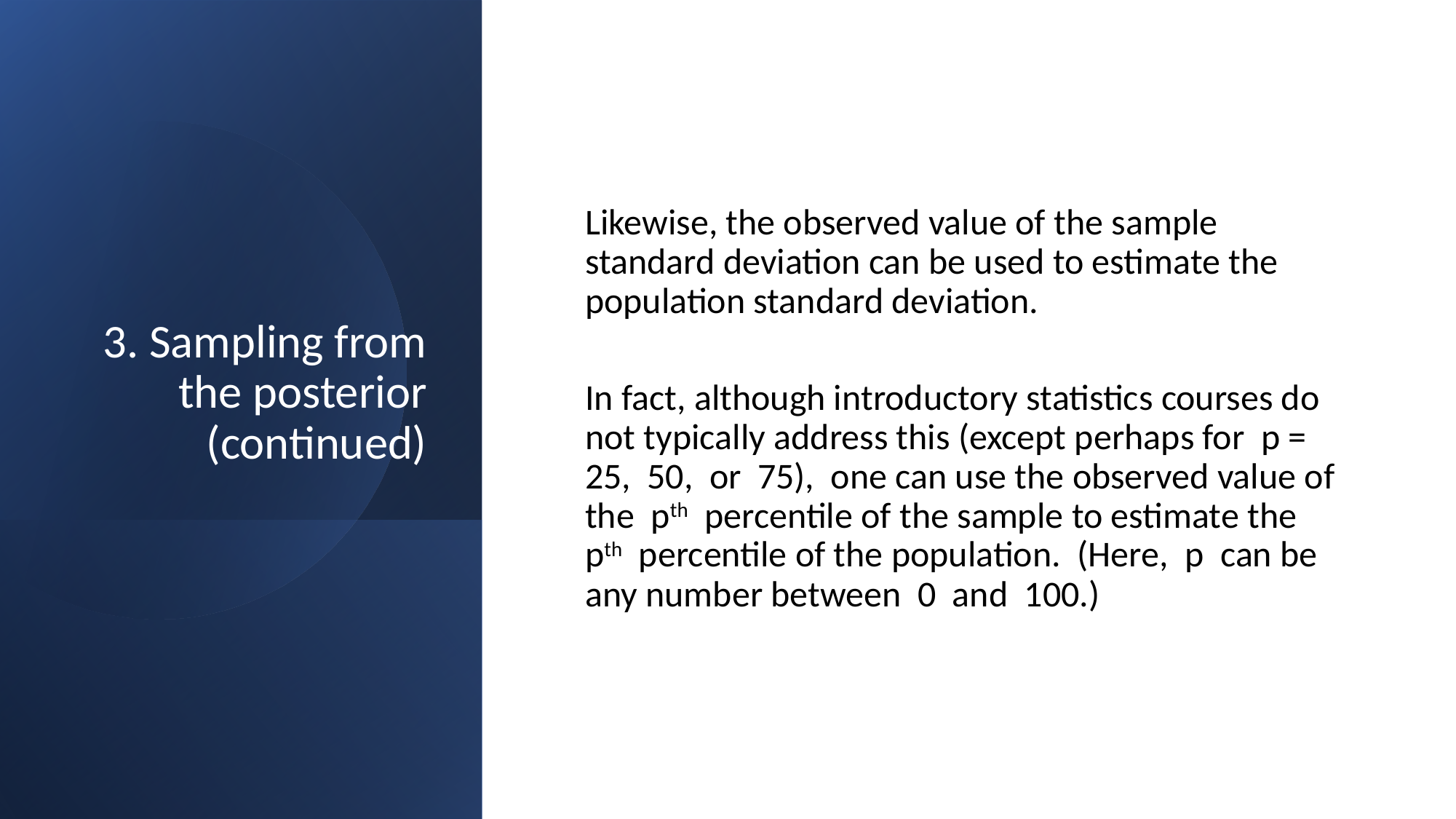

# 3. Sampling from the posterior (continued)
Likewise, the observed value of the sample standard deviation can be used to estimate the population standard deviation.

In fact, although introductory statistics courses do not typically address this (except perhaps for  p = 25,  50,  or  75),  one can use the observed value of the  pth  percentile of the sample to estimate the  pth  percentile of the population.  (Here,  p  can be any number between  0  and  100.)